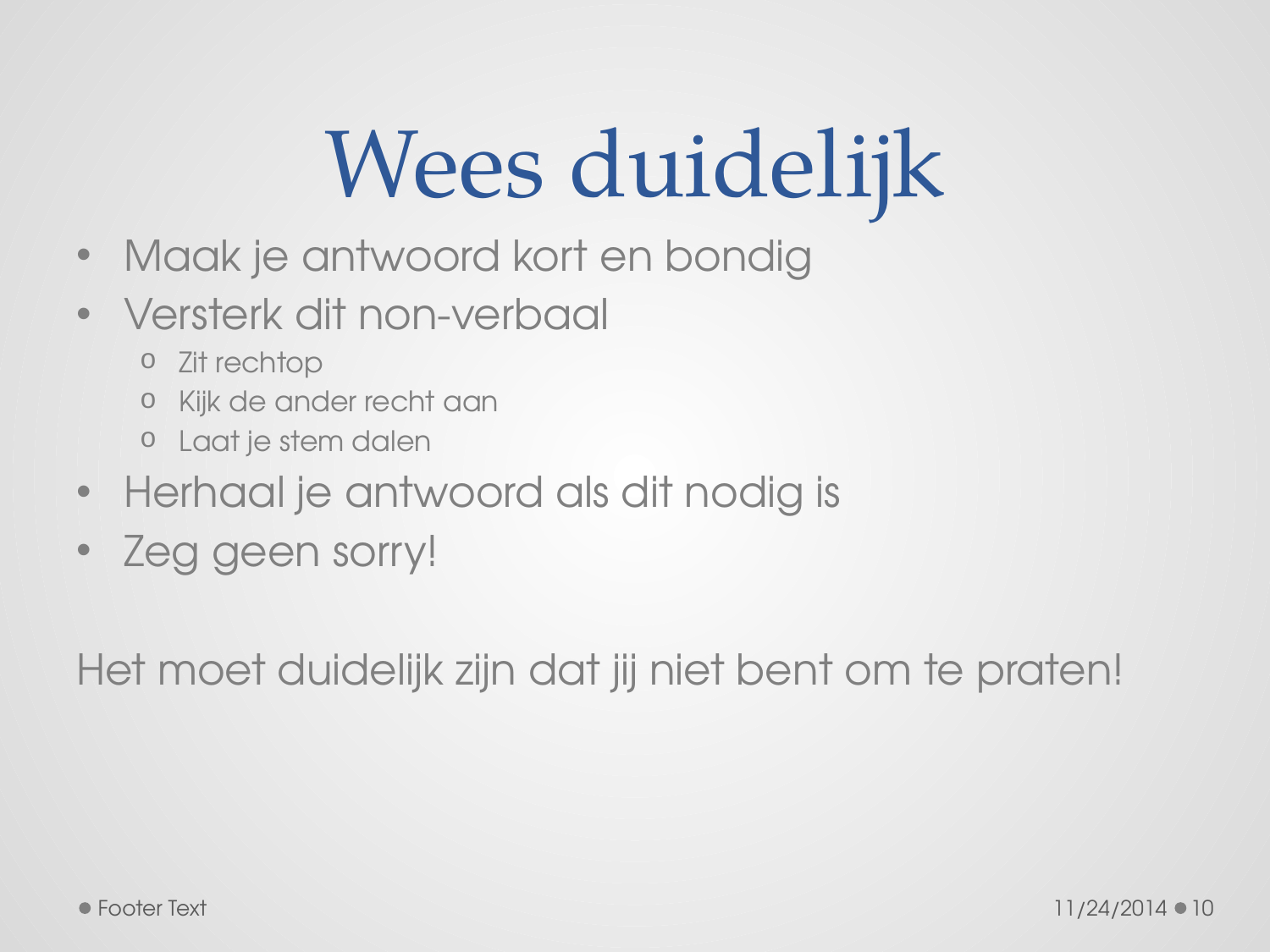

# Wees duidelijk
Maak je antwoord kort en bondig
Versterk dit non-verbaal
Zit rechtop
Kijk de ander recht aan
Laat je stem dalen
Herhaal je antwoord als dit nodig is
Zeg geen sorry!

Het moet duidelijk zijn dat jij niet bent om te praten!
Footer Text
11/24/2014
10